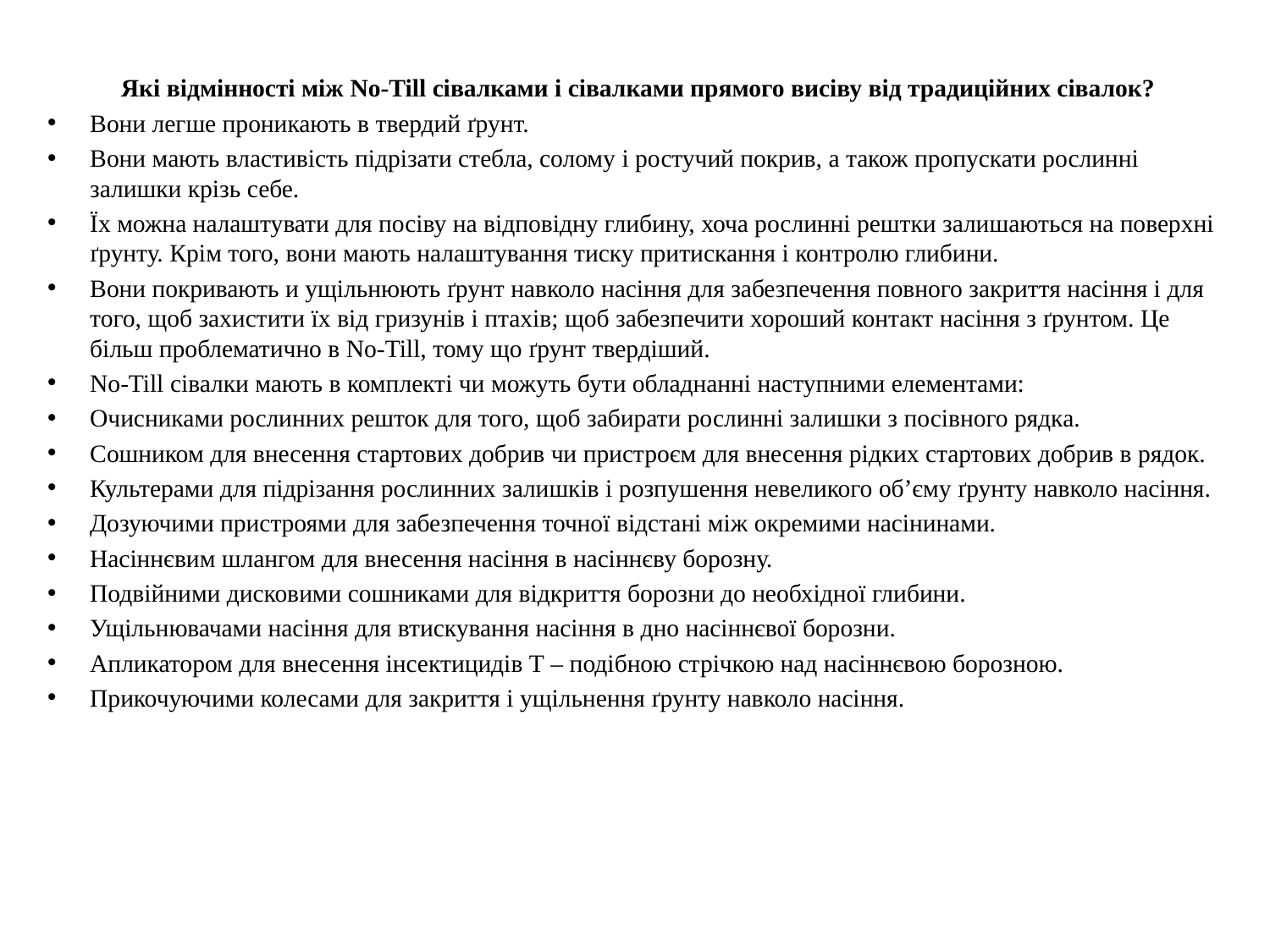

Які відмінності між No-Till сівалками і сівалками прямого висіву від традиційних сівалок?
Вони легше проникають в твердий ґрунт.
Вони мають властивість підрізати стебла, солому і ростучий покрив, а також пропускати рослинні залишки крізь себе.
Їх можна налаштувати для посіву на відповідну глибину, хоча рослинні рештки залишаються на поверхні ґрунту. Крім того, вони мають налаштування тиску притискання і контролю глибини.
Вони покривають и ущільнюють ґрунт навколо насіння для забезпечення повного закриття насіння і для того, щоб захистити їх від гризунів і птахів; щоб забезпечити хороший контакт насіння з ґрунтом. Це більш проблематично в No-Till, тому що ґрунт твердіший.
No-Till сівалки мають в комплекті чи можуть бути обладнанні наступними елементами:
Очисниками рослинних решток для того, щоб забирати рослинні залишки з посівного рядка.
Сошником для внесення стартових добрив чи пристроєм для внесення рідких стартових добрив в рядок.
Культерами для підрізання рослинних залишків і розпушення невеликого об’єму ґрунту навколо насіння.
Дозуючими пристроями для забезпечення точної відстані між окремими насінинами.
Насіннєвим шлангом для внесення насіння в насіннєву борозну.
Подвійними дисковими сошниками для відкриття борозни до необхідної глибини.
Ущільнювачами насіння для втискування насіння в дно насіннєвої борозни.
Апликатором для внесення інсектицидів Т – подібною стрічкою над насіннєвою борозною.
Прикочуючими колесами для закриття і ущільнення ґрунту навколо насіння.